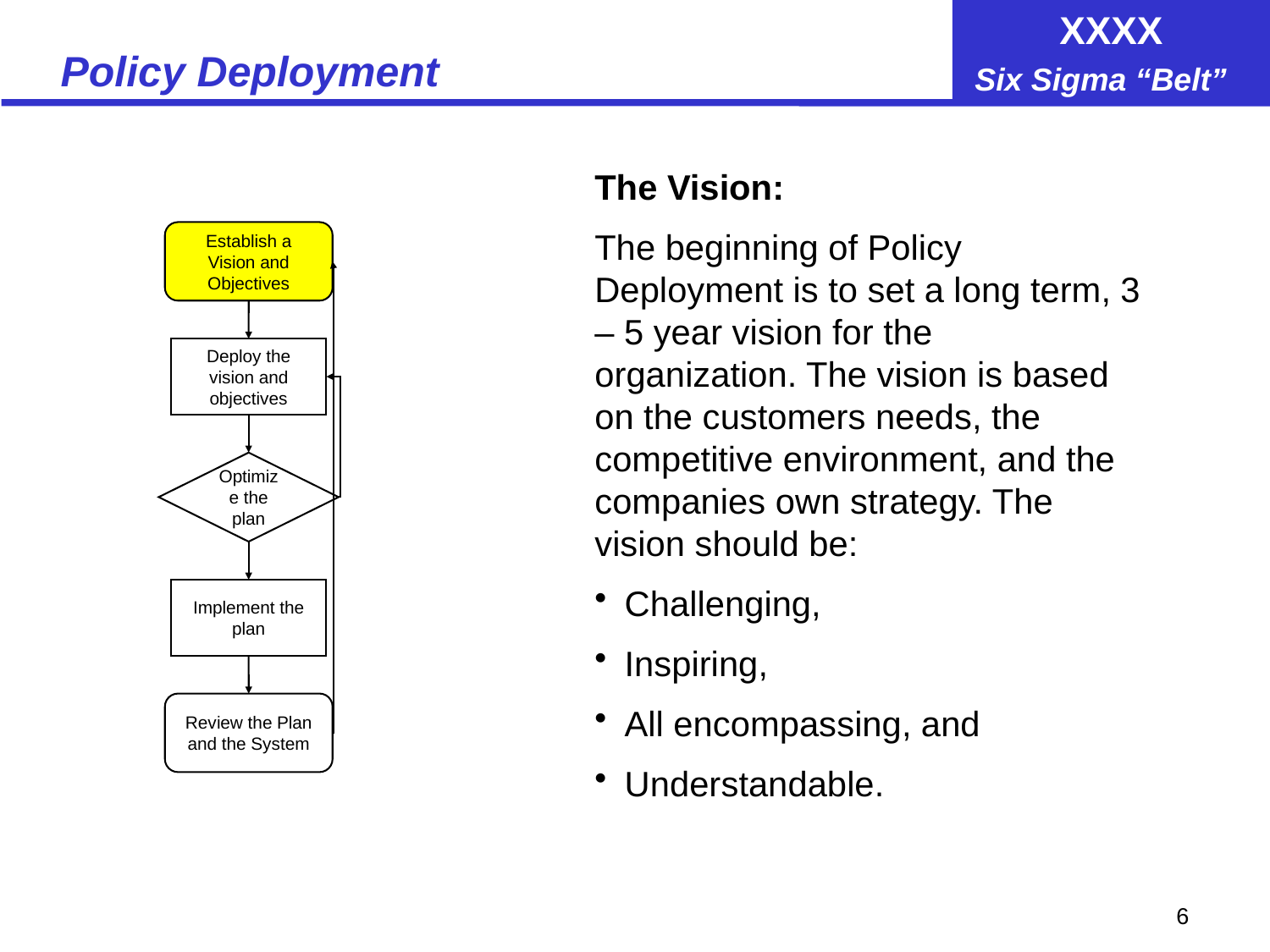

# Policy Deployment
The Vision:
The beginning of Policy Deployment is to set a long term, 3 – 5 year vision for the organization. The vision is based on the customers needs, the competitive environment, and the companies own strategy. The vision should be:
Challenging,
Inspiring,
All encompassing, and
Understandable.
Establish a Vision and Objectives
Deploy the vision and objectives
Optimize the plan
Implement the plan
Review the Plan and the System